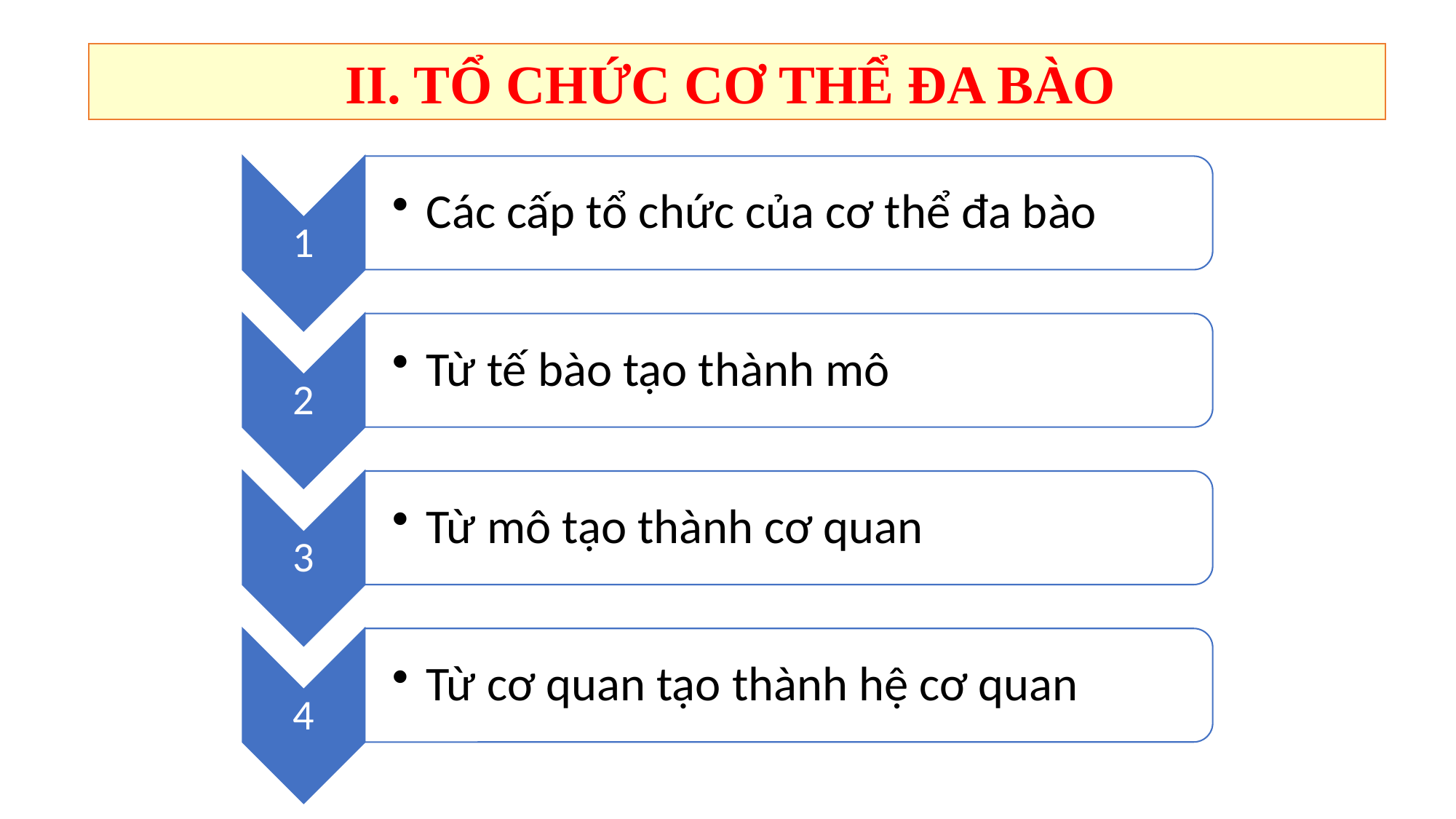

II. TỔ CHỨC CƠ THỂ ĐA BÀO
1
Các cấp tổ chức của cơ thể đa bào
2
Từ tế bào tạo thành mô
3
Từ mô tạo thành cơ quan
4
Từ cơ quan tạo thành hệ cơ quan